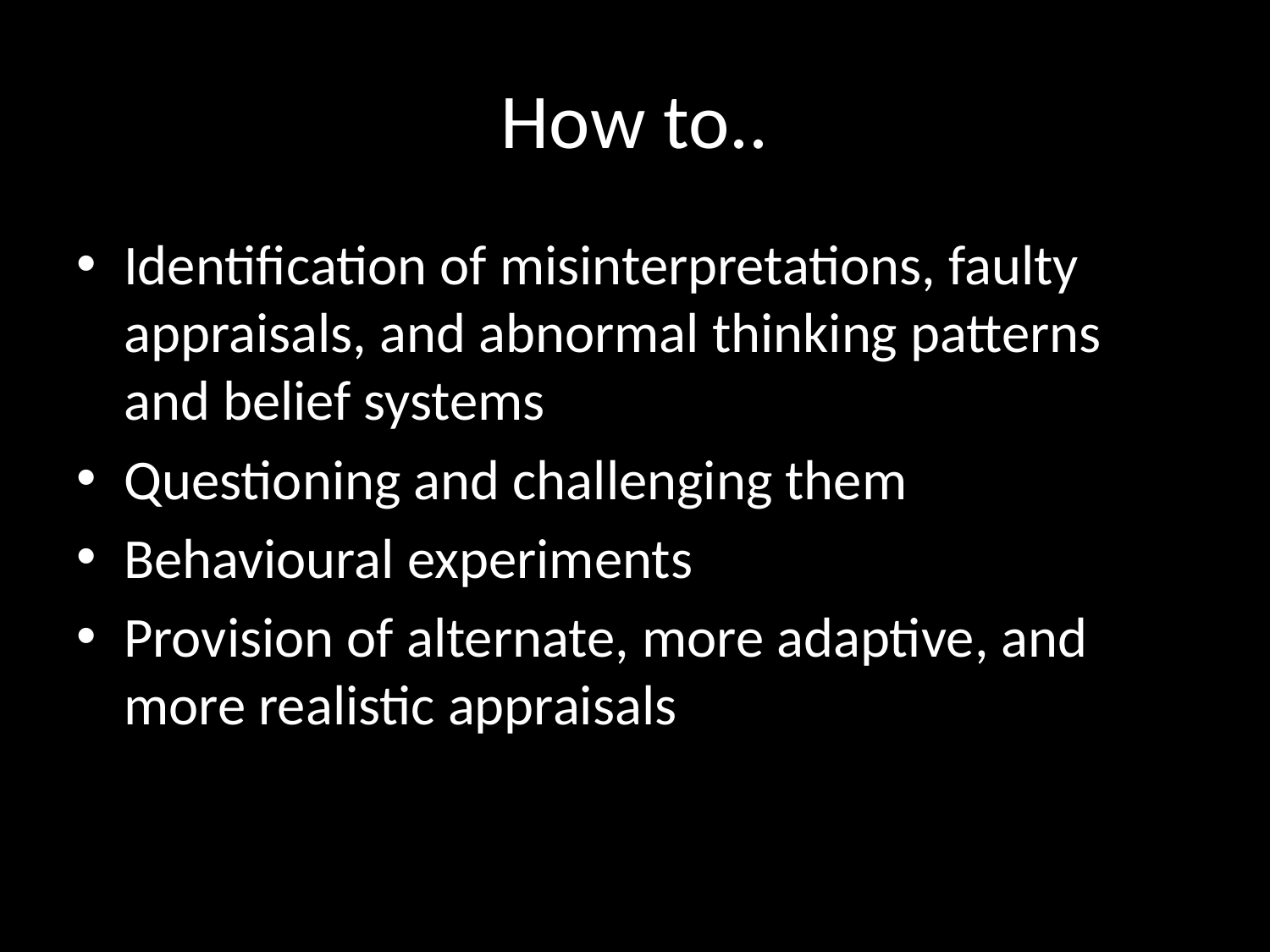

# How to..
Identification of misinterpretations, faulty appraisals, and abnormal thinking patterns and belief systems
Questioning and challenging them
Behavioural experiments
Provision of alternate, more adaptive, and more realistic appraisals